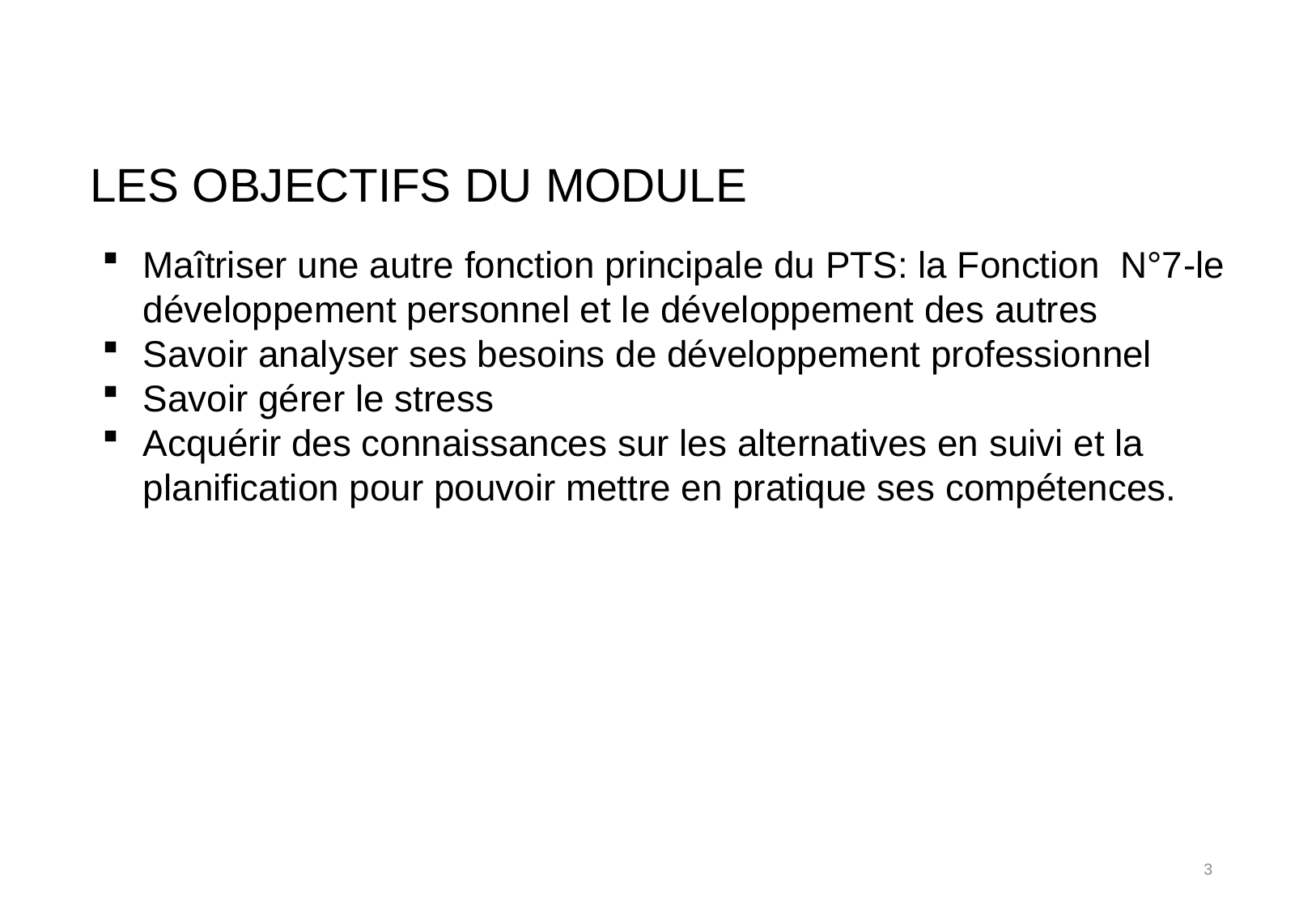

# Les objectifs du module
Maîtriser une autre fonction principale du PTS: la Fonction  N°7-le développement personnel et le développement des autres
Savoir analyser ses besoins de développement professionnel
Savoir gérer le stress
Acquérir des connaissances sur les alternatives en suivi et la planification pour pouvoir mettre en pratique ses compétences.
3